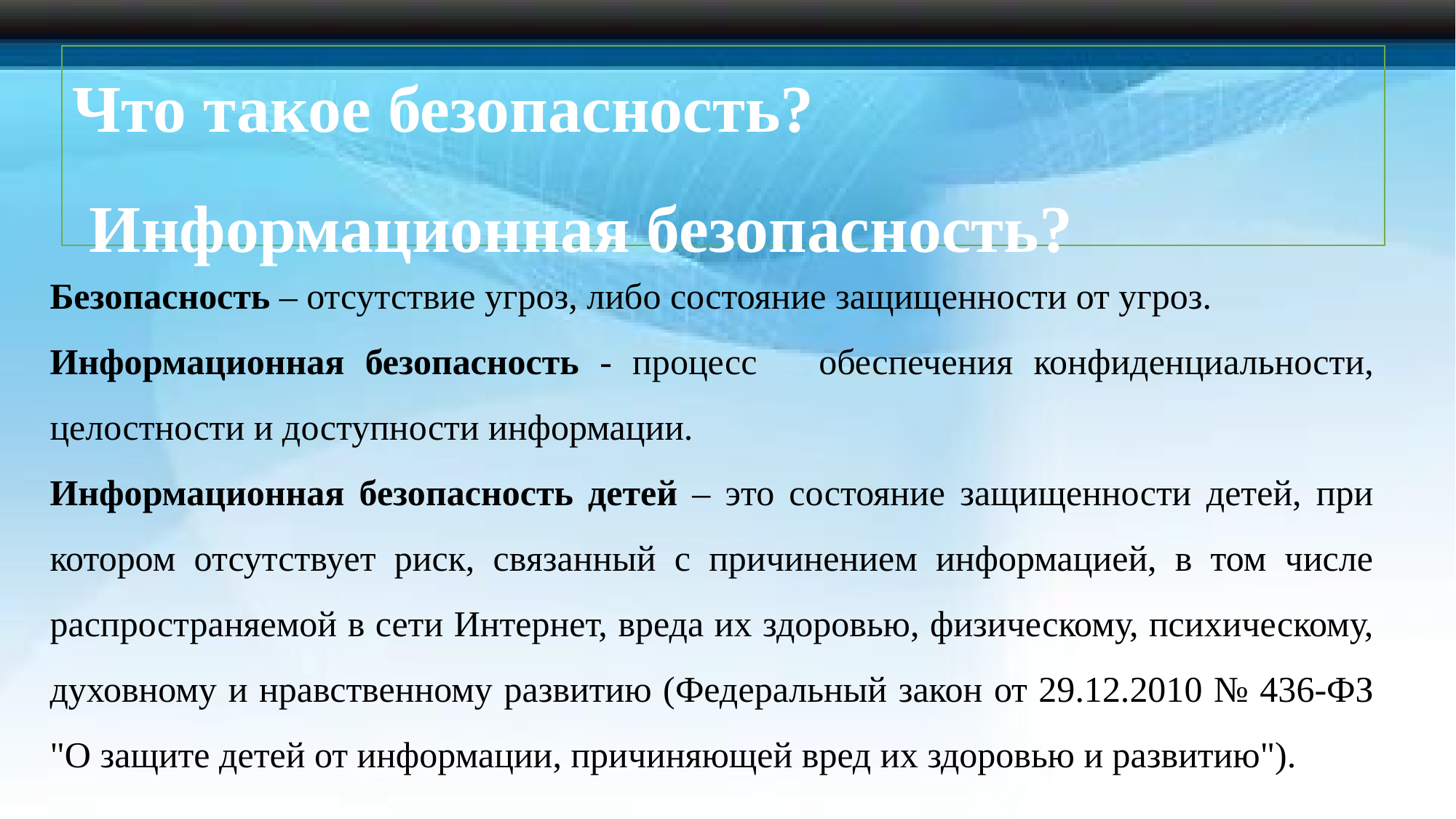

Что такое безопасность?
 Информационная безопасность?
Безопасность – отсутствие угроз, либо состояние защищенности от угроз.
Информационная безопасность - процесс   обеспечения конфиденциальности, целостности и доступности информации.
Информационная безопасность детей – это состояние защищенности детей, при котором отсутствует риск, связанный с причинением информацией, в том числе распространяемой в сети Интернет, вреда их здоровью, физическому, психическому, духовному и нравственному развитию (Федеральный закон от 29.12.2010 № 436-ФЗ "О защите детей от информации, причиняющей вред их здоровью и развитию").